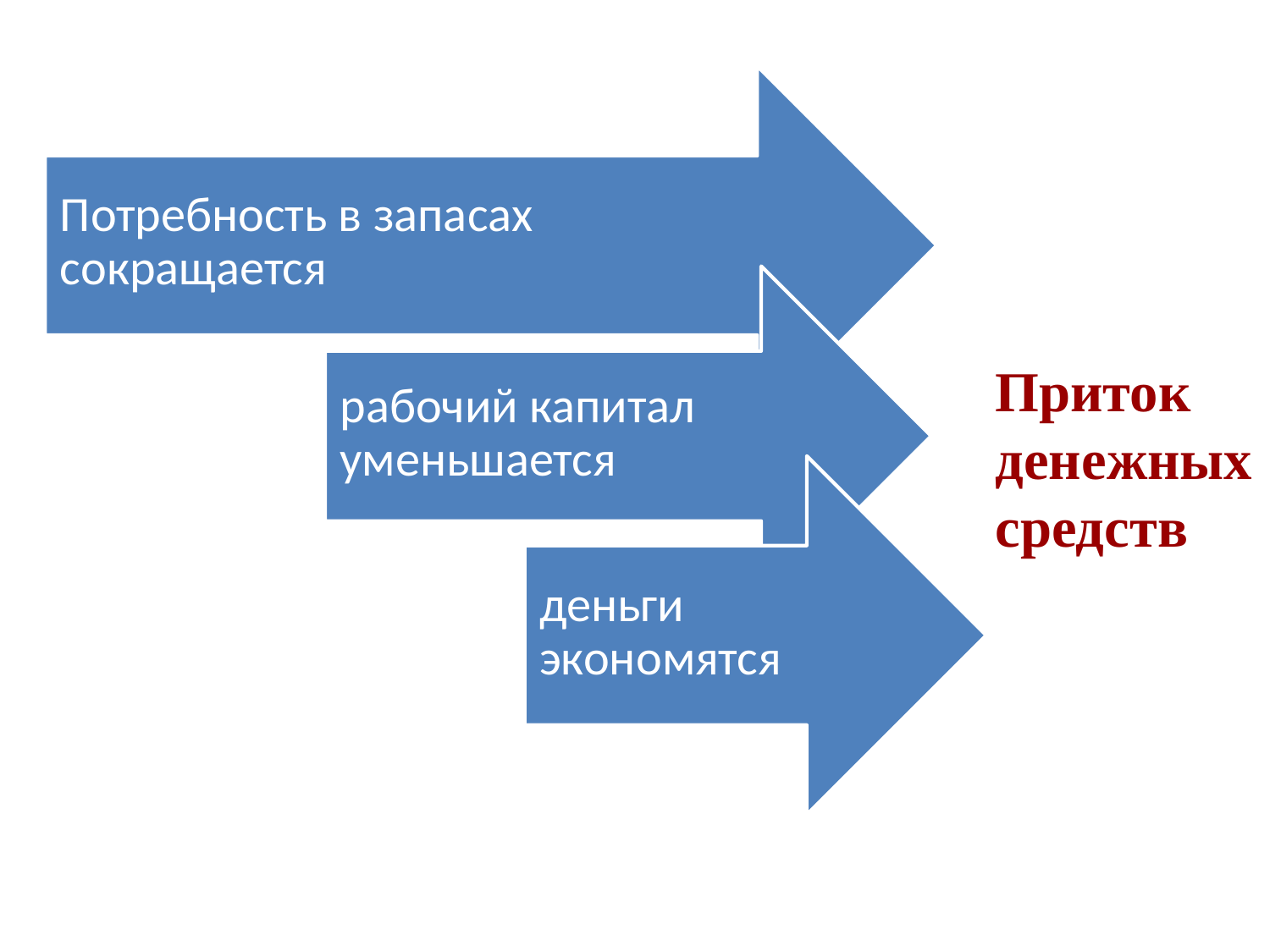

Потребность в запасах сокращается
рабочий капитал уменьшается
деньги экономятся
Приток
денежных средств